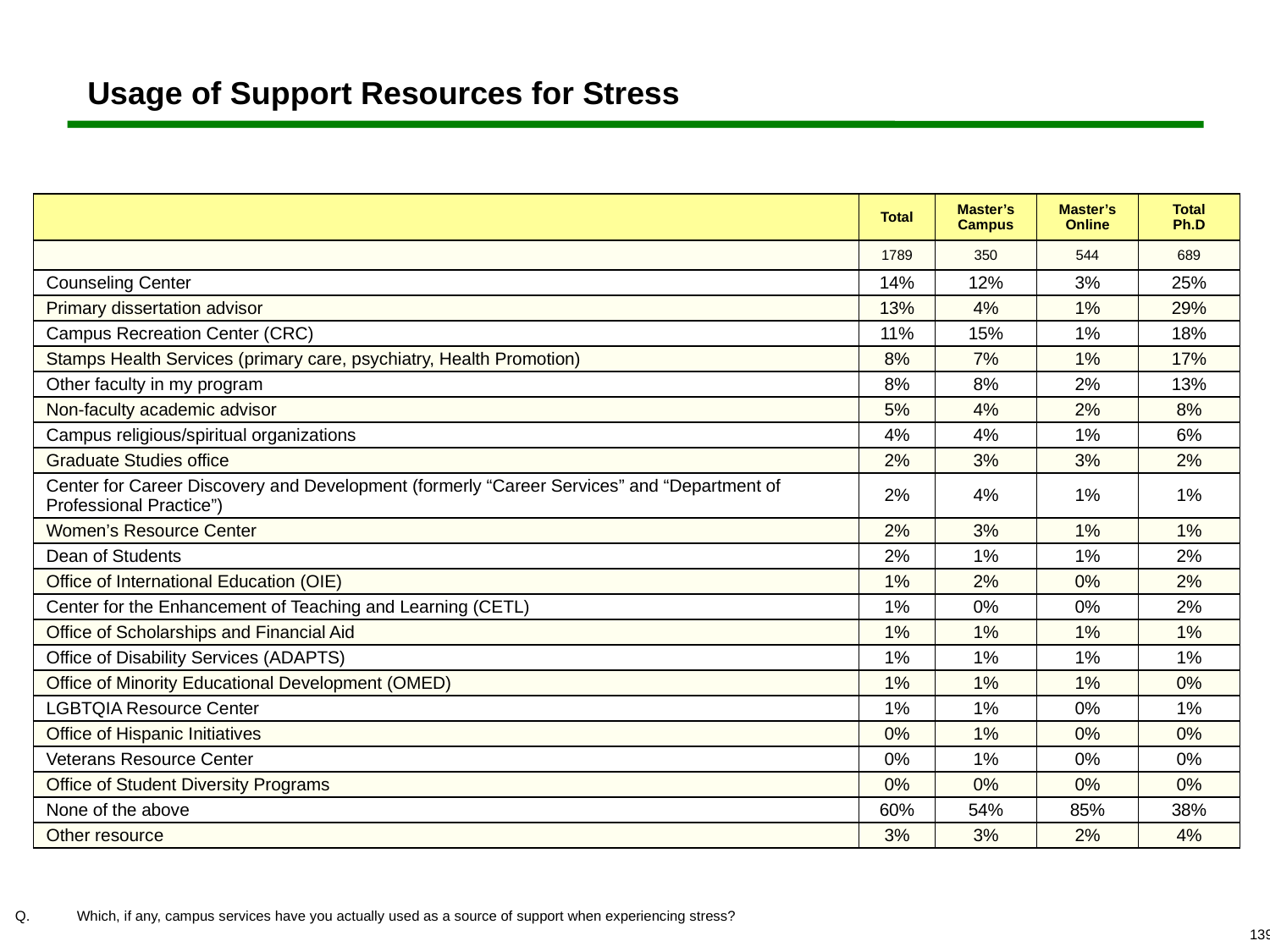

# Usage of Support Resources for Stress
|  | Total | Master’s Campus | Master’s Online | Total Ph.D |
| --- | --- | --- | --- | --- |
|  | 1789 | 350 | 544 | 689 |
| Counseling Center | 14% | 12% | 3% | 25% |
| Primary dissertation advisor | 13% | 4% | 1% | 29% |
| Campus Recreation Center (CRC) | 11% | 15% | 1% | 18% |
| Stamps Health Services (primary care, psychiatry, Health Promotion) | 8% | 7% | 1% | 17% |
| Other faculty in my program | 8% | 8% | 2% | 13% |
| Non-faculty academic advisor | 5% | 4% | 2% | 8% |
| Campus religious/spiritual organizations | 4% | 4% | 1% | 6% |
| Graduate Studies office | 2% | 3% | 3% | 2% |
| Center for Career Discovery and Development (formerly “Career Services” and “Department of Professional Practice”) | 2% | 4% | 1% | 1% |
| Women’s Resource Center | 2% | 3% | 1% | 1% |
| Dean of Students | 2% | 1% | 1% | 2% |
| Office of International Education (OIE) | 1% | 2% | 0% | 2% |
| Center for the Enhancement of Teaching and Learning (CETL) | 1% | 0% | 0% | 2% |
| Office of Scholarships and Financial Aid | 1% | 1% | 1% | 1% |
| Office of Disability Services (ADAPTS) | 1% | 1% | 1% | 1% |
| Office of Minority Educational Development (OMED) | 1% | 1% | 1% | 0% |
| LGBTQIA Resource Center | 1% | 1% | 0% | 1% |
| Office of Hispanic Initiatives | 0% | 1% | 0% | 0% |
| Veterans Resource Center | 0% | 1% | 0% | 0% |
| Office of Student Diversity Programs | 0% | 0% | 0% | 0% |
| None of the above | 60% | 54% | 85% | 38% |
| Other resource | 3% | 3% | 2% | 4% |
 	Which, if any, campus services have you actually used as a source of support when experiencing stress?